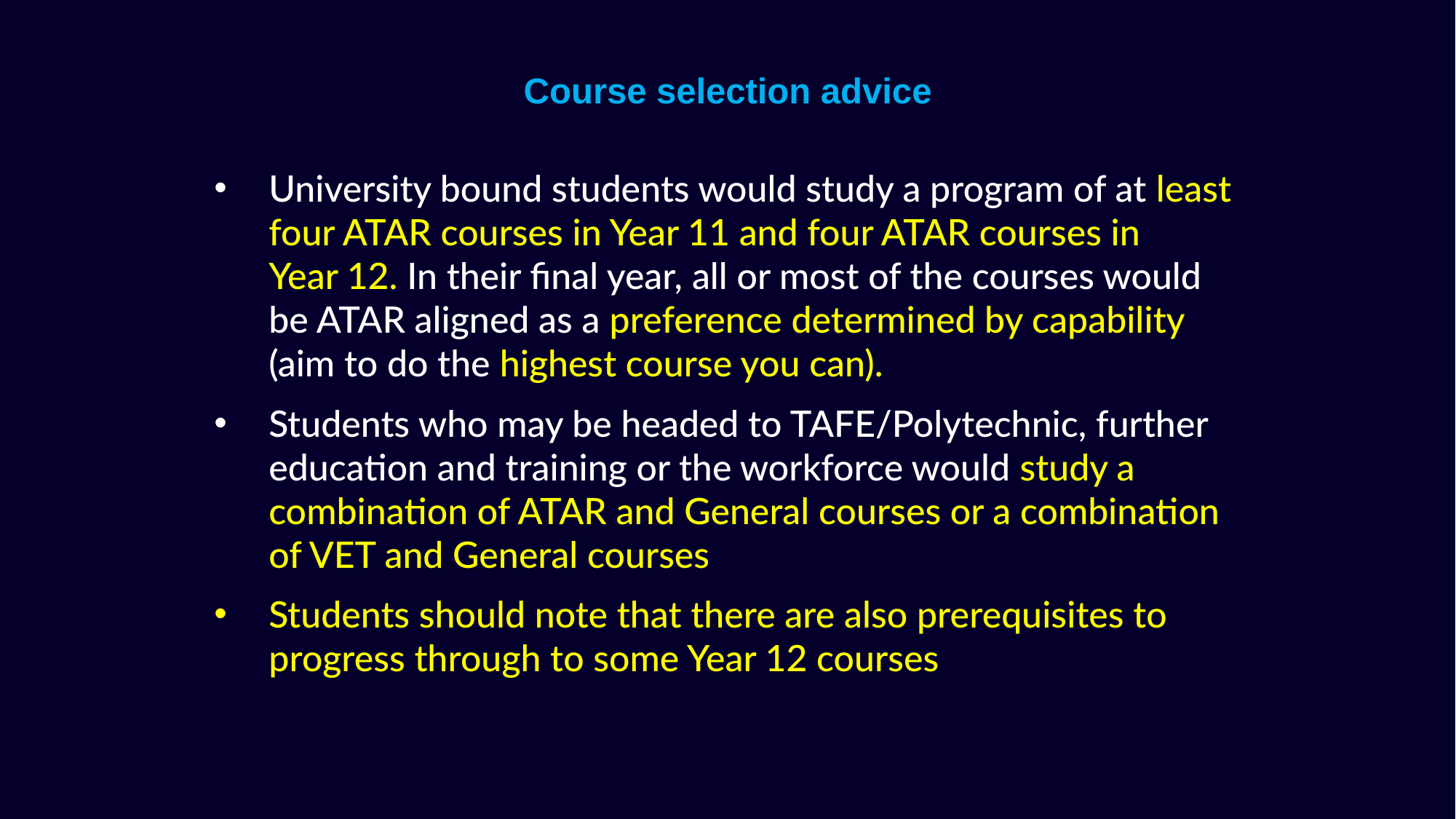

# Course selection advice
University bound students would study a program of at least four ATAR courses in Year 11 and four ATAR courses in
Year 12. In their final year, all or most of the courses would be ATAR aligned as a preference determined by capability (aim to do the highest course you can).
Students who may be headed to TAFE/Polytechnic, further education and training or the workforce would study a combination of ATAR and General courses or a combination of VET and General courses
Students should note that there are also prerequisites to progress through to some Year 12 courses